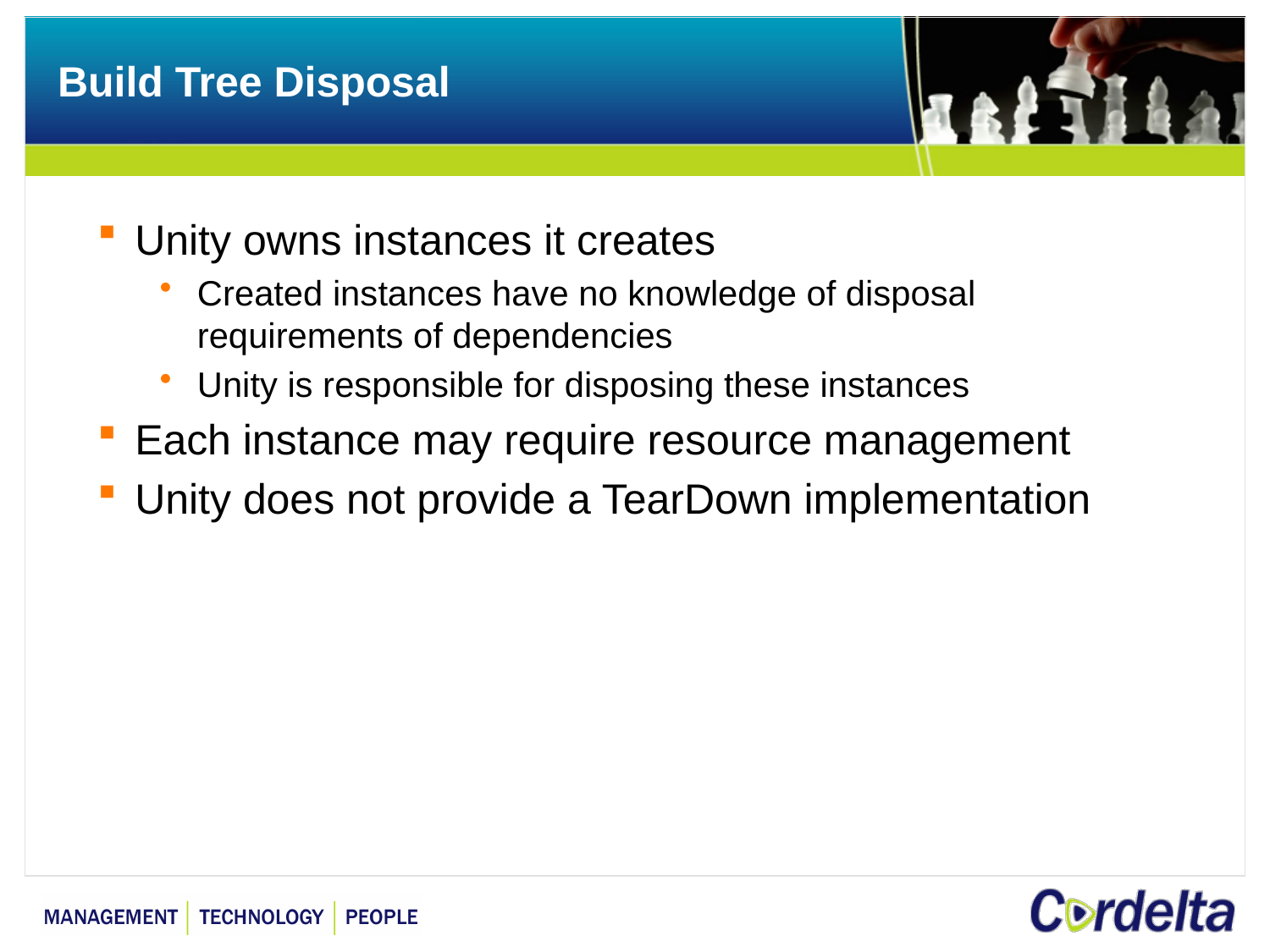

# Build Tree Disposal
Unity owns instances it creates
Created instances have no knowledge of disposal requirements of dependencies
Unity is responsible for disposing these instances
Each instance may require resource management
Unity does not provide a TearDown implementation